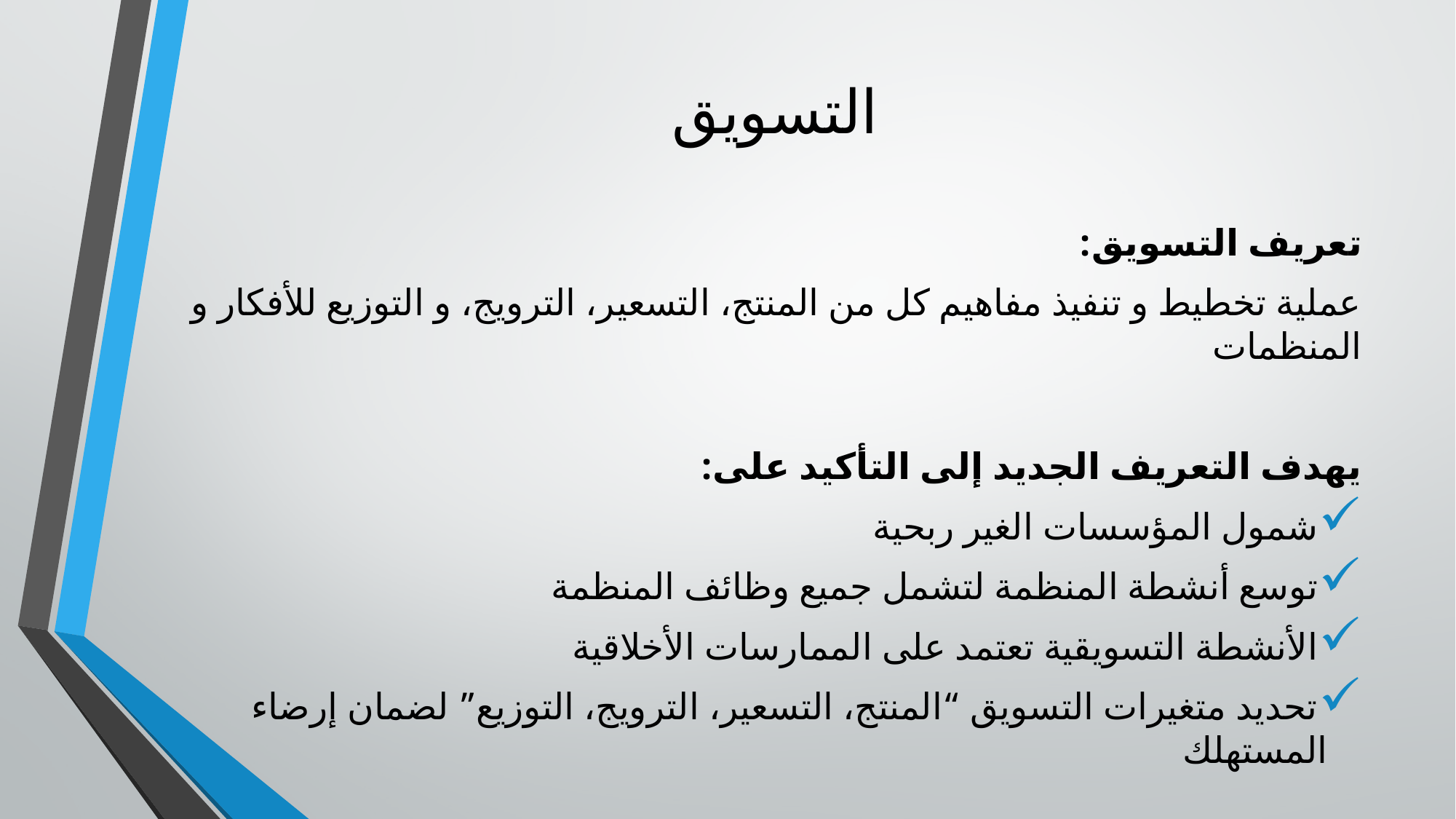

# التسويق
تعريف التسويق:
عملية تخطيط و تنفيذ مفاهيم كل من المنتج، التسعير، الترويج، و التوزيع للأفكار و المنظمات

يهدف التعريف الجديد إلى التأكيد على:
شمول المؤسسات الغير ربحية
توسع أنشطة المنظمة لتشمل جميع وظائف المنظمة
الأنشطة التسويقية تعتمد على الممارسات الأخلاقية
تحديد متغيرات التسويق “المنتج، التسعير، الترويج، التوزيع” لضمان إرضاء المستهلك